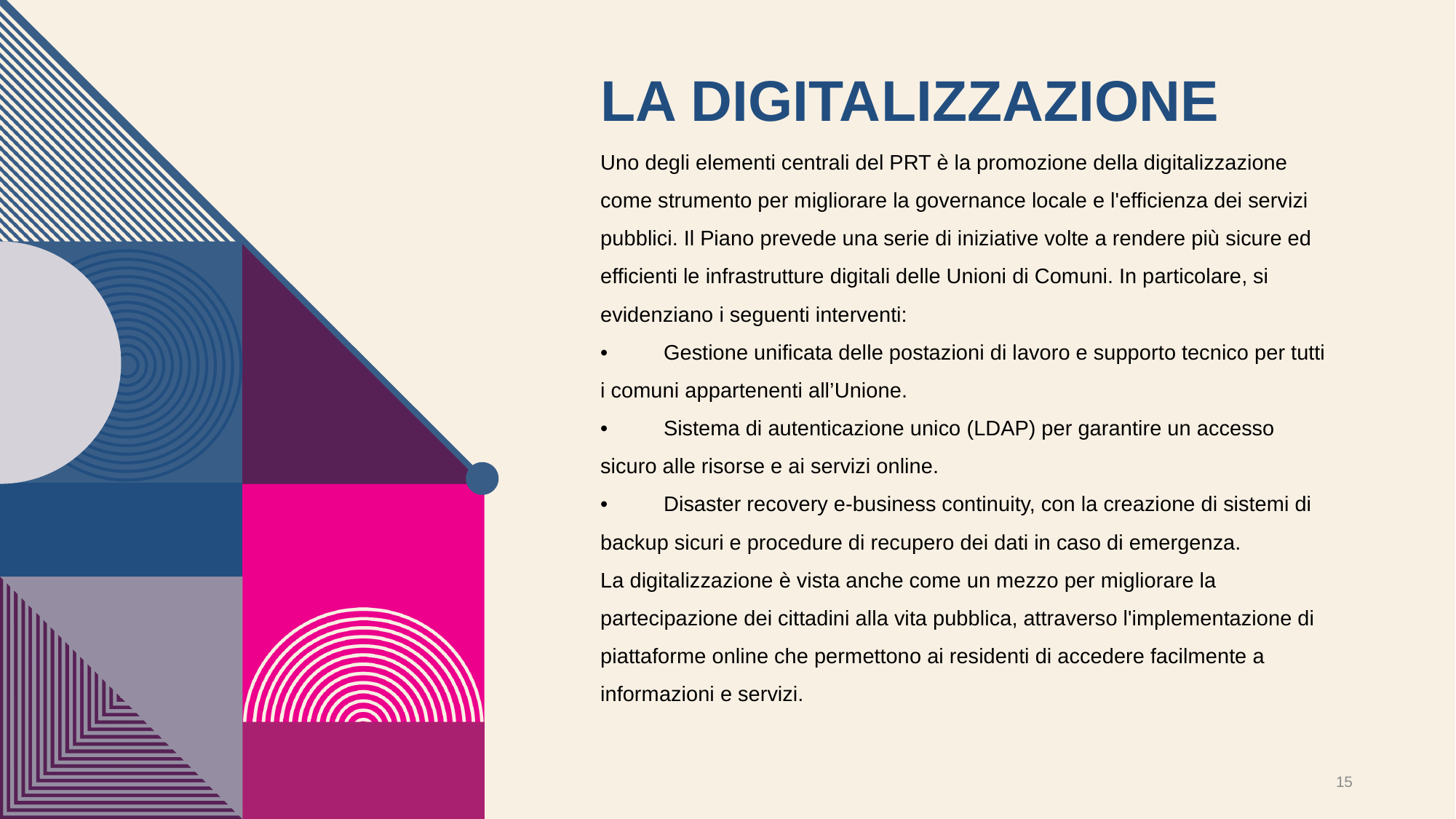

# La digitalizzaZIONE
Uno degli elementi centrali del PRT è la promozione della digitalizzazione come strumento per migliorare la governance locale e l'efficienza dei servizi pubblici. Il Piano prevede una serie di iniziative volte a rendere più sicure ed efficienti le infrastrutture digitali delle Unioni di Comuni. In particolare, si evidenziano i seguenti interventi:
•	Gestione unificata delle postazioni di lavoro e supporto tecnico per tutti i comuni appartenenti all’Unione.
•	Sistema di autenticazione unico (LDAP) per garantire un accesso sicuro alle risorse e ai servizi online.
•	Disaster recovery e-business continuity, con la creazione di sistemi di backup sicuri e procedure di recupero dei dati in caso di emergenza.
La digitalizzazione è vista anche come un mezzo per migliorare la partecipazione dei cittadini alla vita pubblica, attraverso l'implementazione di piattaforme online che permettono ai residenti di accedere facilmente a informazioni e servizi.

15